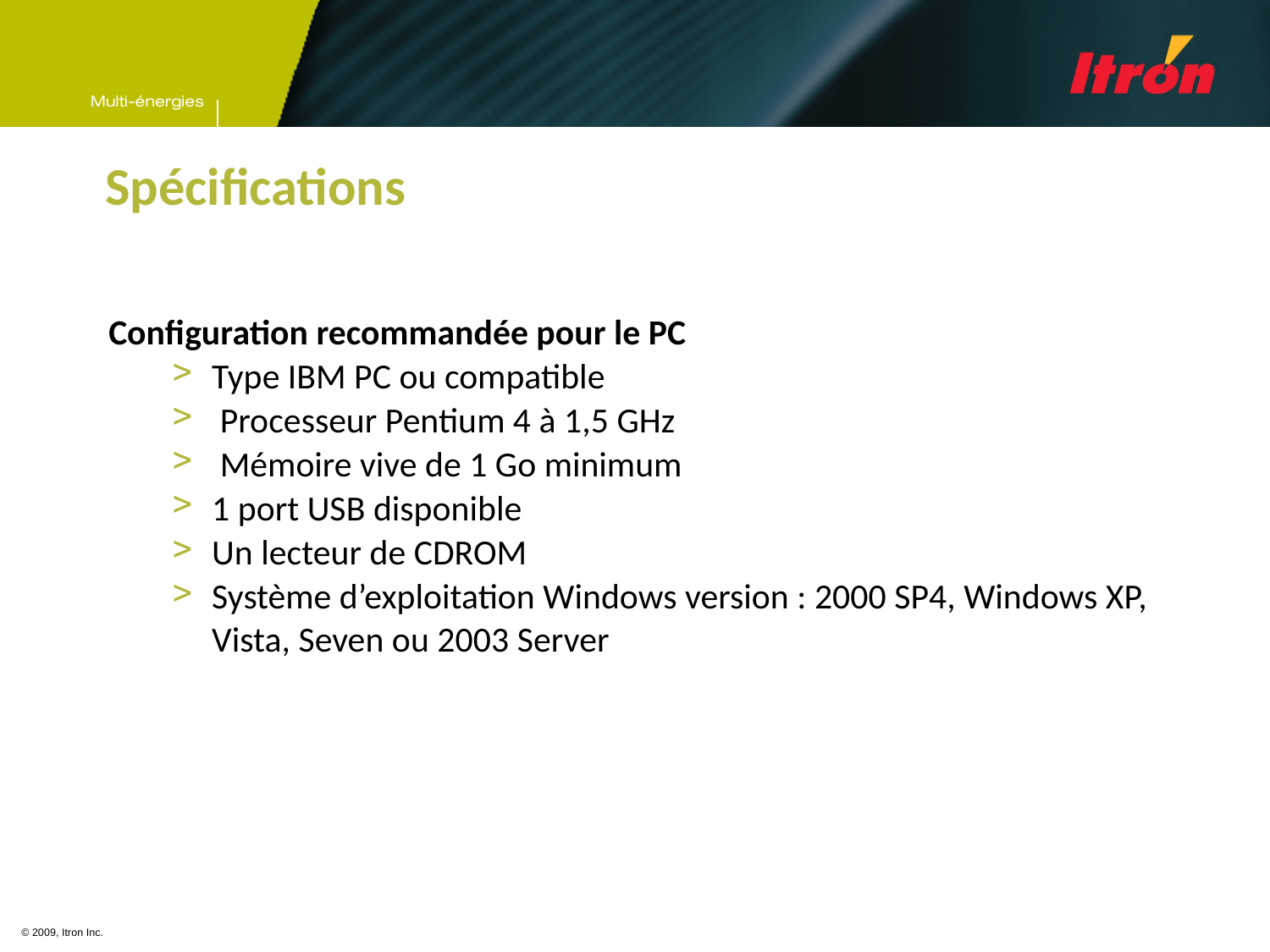

Spécifications
Configuration recommandée pour le PC
Type IBM PC ou compatible
 Processeur Pentium 4 à 1,5 GHz
 Mémoire vive de 1 Go minimum
1 port USB disponible
Un lecteur de CDROM
Système d’exploitation Windows version : 2000 SP4, Windows XP, Vista, Seven ou 2003 Server